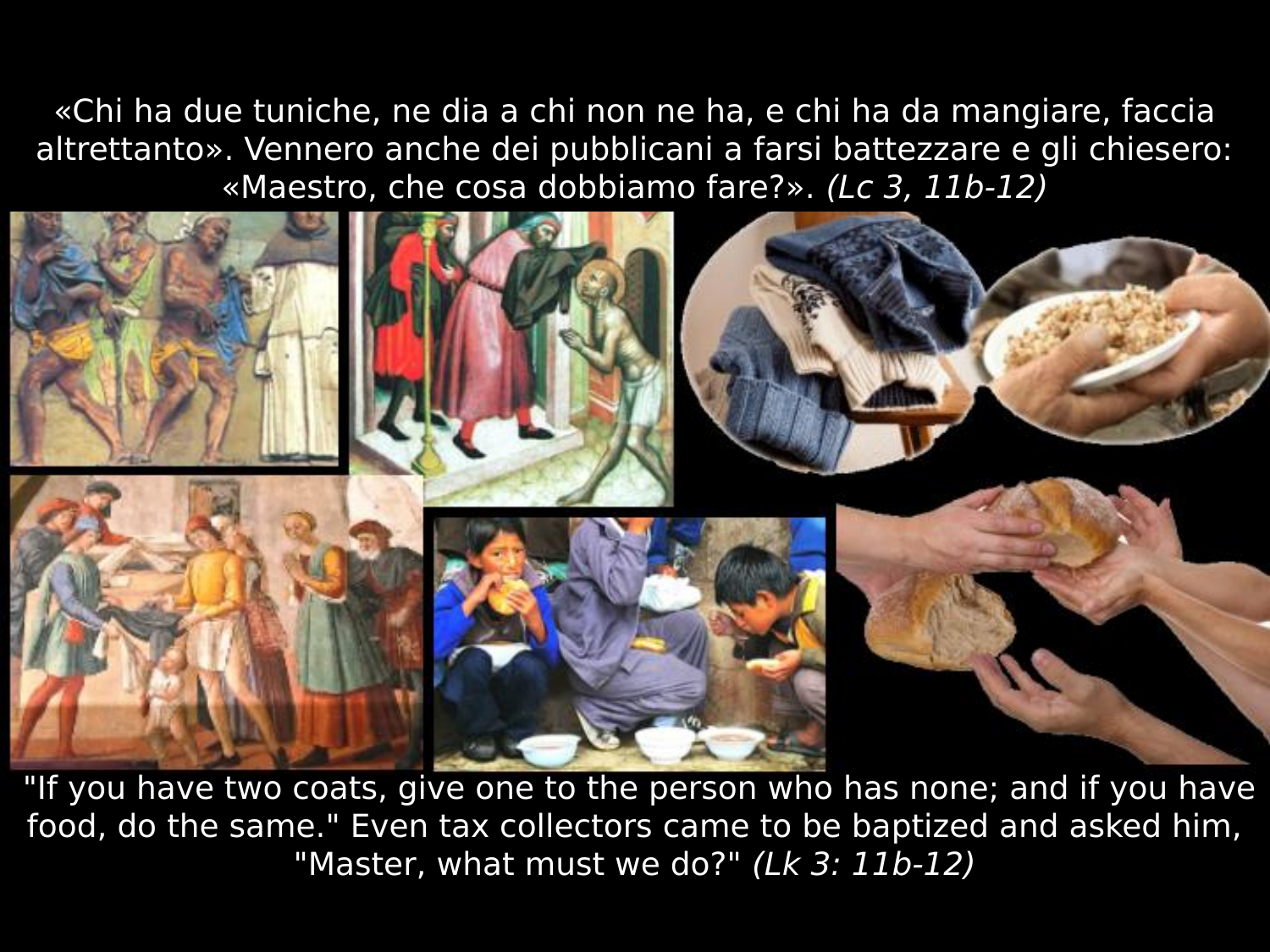

«Chi ha due tuniche, ne dia a chi non ne ha, e chi ha da mangiare, faccia altrettanto». Vennero anche dei pubblicani a farsi battezzare e gli chiesero: «Maestro, che cosa dobbiamo fare?». (Lc 3, 11b-12)
 "If you have two coats, give one to the person who has none; and if you have food, do the same." Even tax collectors came to be baptized and asked him, "Master, what must we do?" (Lk 3: 11b-12)